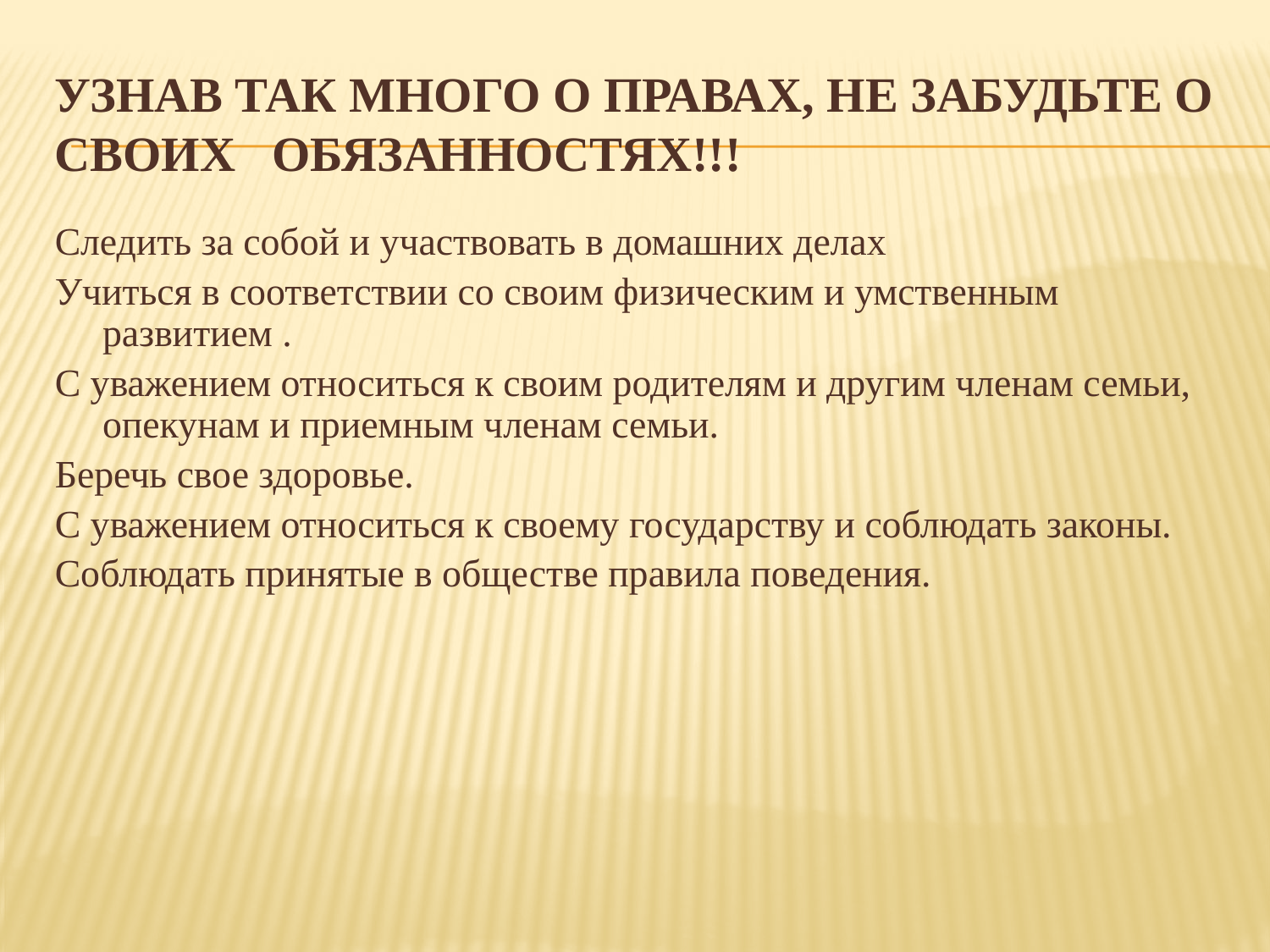

# Узнав так много о правах, не забудьте о своих   обязанностях!!!
Следить за собой и участвовать в домашних делах
Учиться в соответствии со своим физическим и умственным развитием .
С уважением относиться к своим родителям и другим членам семьи, опекунам и приемным членам семьи.
Беречь свое здоровье.
С уважением относиться к своему государству и соблюдать законы.
Соблюдать принятые в обществе правила поведения.